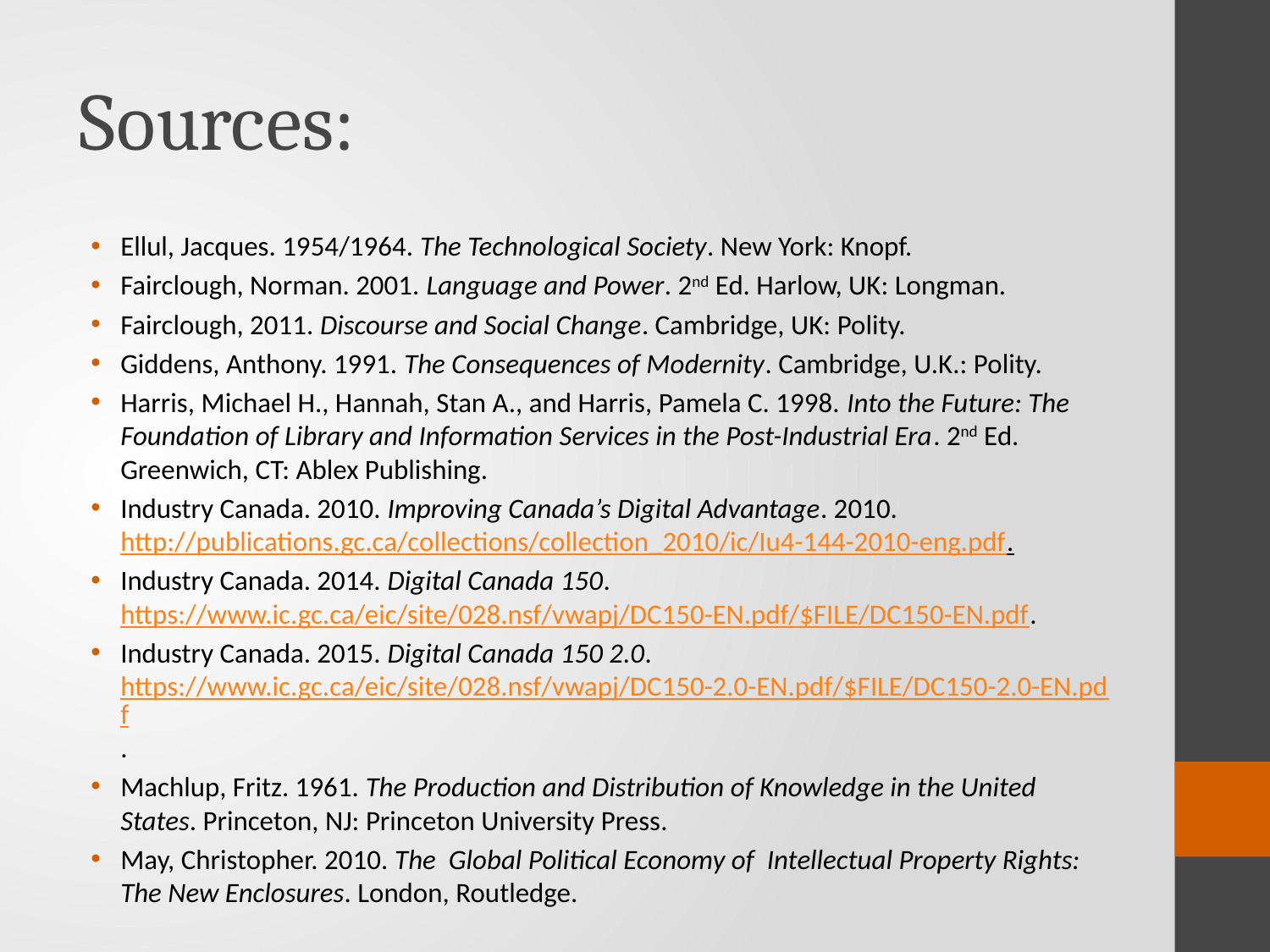

# Sources:
Ellul, Jacques. 1954/1964. The Technological Society. New York: Knopf.
Fairclough, Norman. 2001. Language and Power. 2nd Ed. Harlow, UK: Longman.
Fairclough, 2011. Discourse and Social Change. Cambridge, UK: Polity.
Giddens, Anthony. 1991. The Consequences of Modernity. Cambridge, U.K.: Polity.
Harris, Michael H., Hannah, Stan A., and Harris, Pamela C. 1998. Into the Future: The Foundation of Library and Information Services in the Post-Industrial Era. 2nd Ed. Greenwich, CT: Ablex Publishing.
Industry Canada. 2010. Improving Canada’s Digital Advantage. 2010. http://publications.gc.ca/collections/collection_2010/ic/Iu4-144-2010-eng.pdf.
Industry Canada. 2014. Digital Canada 150. https://www.ic.gc.ca/eic/site/028.nsf/vwapj/DC150-EN.pdf/$FILE/DC150-EN.pdf.
Industry Canada. 2015. Digital Canada 150 2.0. https://www.ic.gc.ca/eic/site/028.nsf/vwapj/DC150-2.0-EN.pdf/$FILE/DC150-2.0-EN.pdf.
Machlup, Fritz. 1961. The Production and Distribution of Knowledge in the United States. Princeton, NJ: Princeton University Press.
May, Christopher. 2010. The  Global Political Economy of  Intellectual Property Rights: The New Enclosures. London, Routledge.